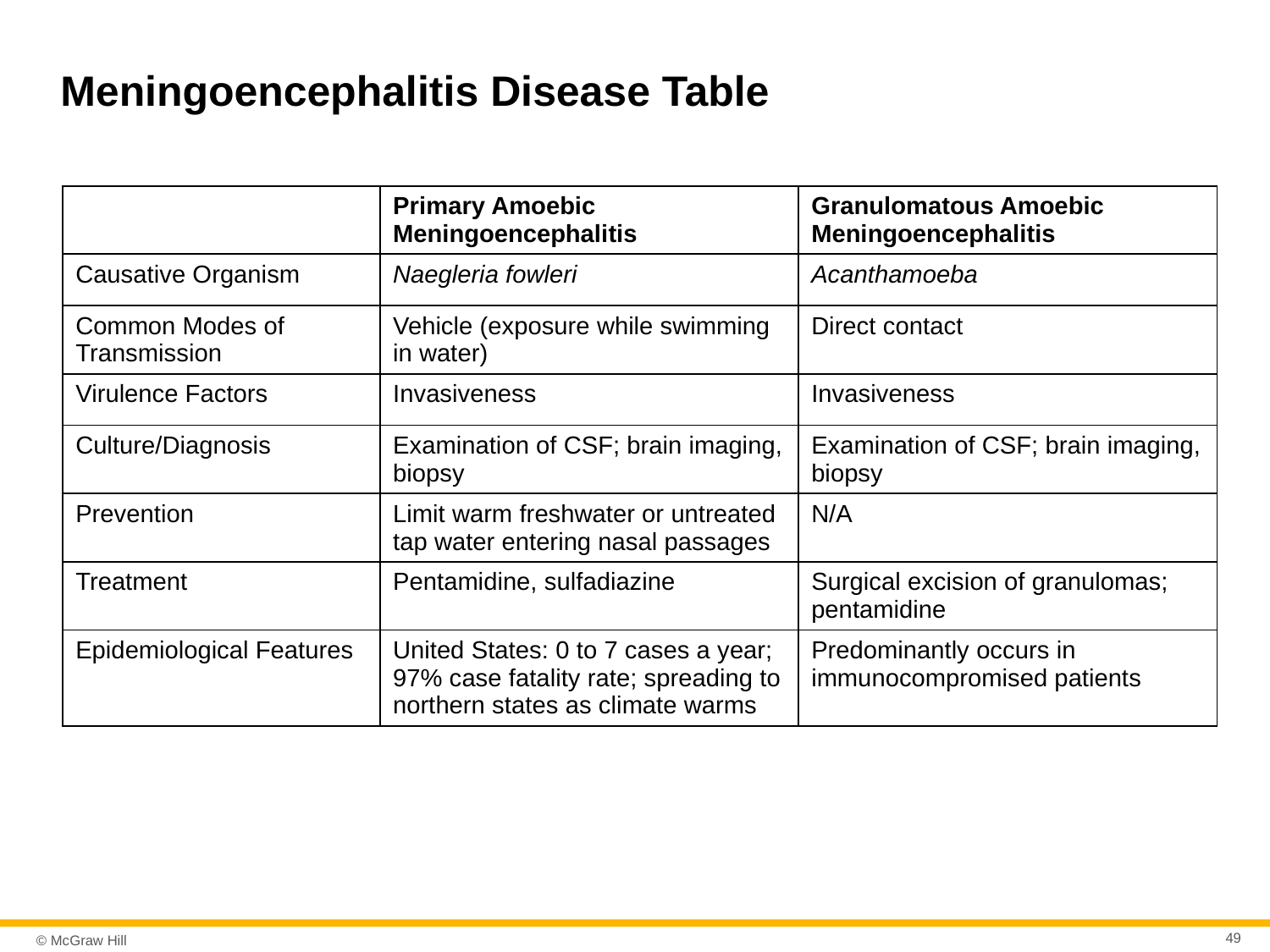

# Meningoencephalitis Disease Table
| Blank | Primary Amoebic Meningoencephalitis | Granulomatous Amoebic Meningoencephalitis |
| --- | --- | --- |
| Causative Organism | Naegleria fowleri | Acanthamoeba |
| Common Modes of Transmission | Vehicle (exposure while swimming in water) | Direct contact |
| Virulence Factors | Invasiveness | Invasiveness |
| Culture/Diagnosis | Examination of CSF; brain imaging, biopsy | Examination of CSF; brain imaging, biopsy |
| Prevention | Limit warm freshwater or untreated tap water entering nasal passages | N/A |
| Treatment | Pentamidine, sulfadiazine | Surgical excision of granulomas; pentamidine |
| Epidemiological Features | United States: 0 to 7 cases a year; 97% case fatality rate; spreading to northern states as climate warms | Predominantly occurs in immunocompromised patients |